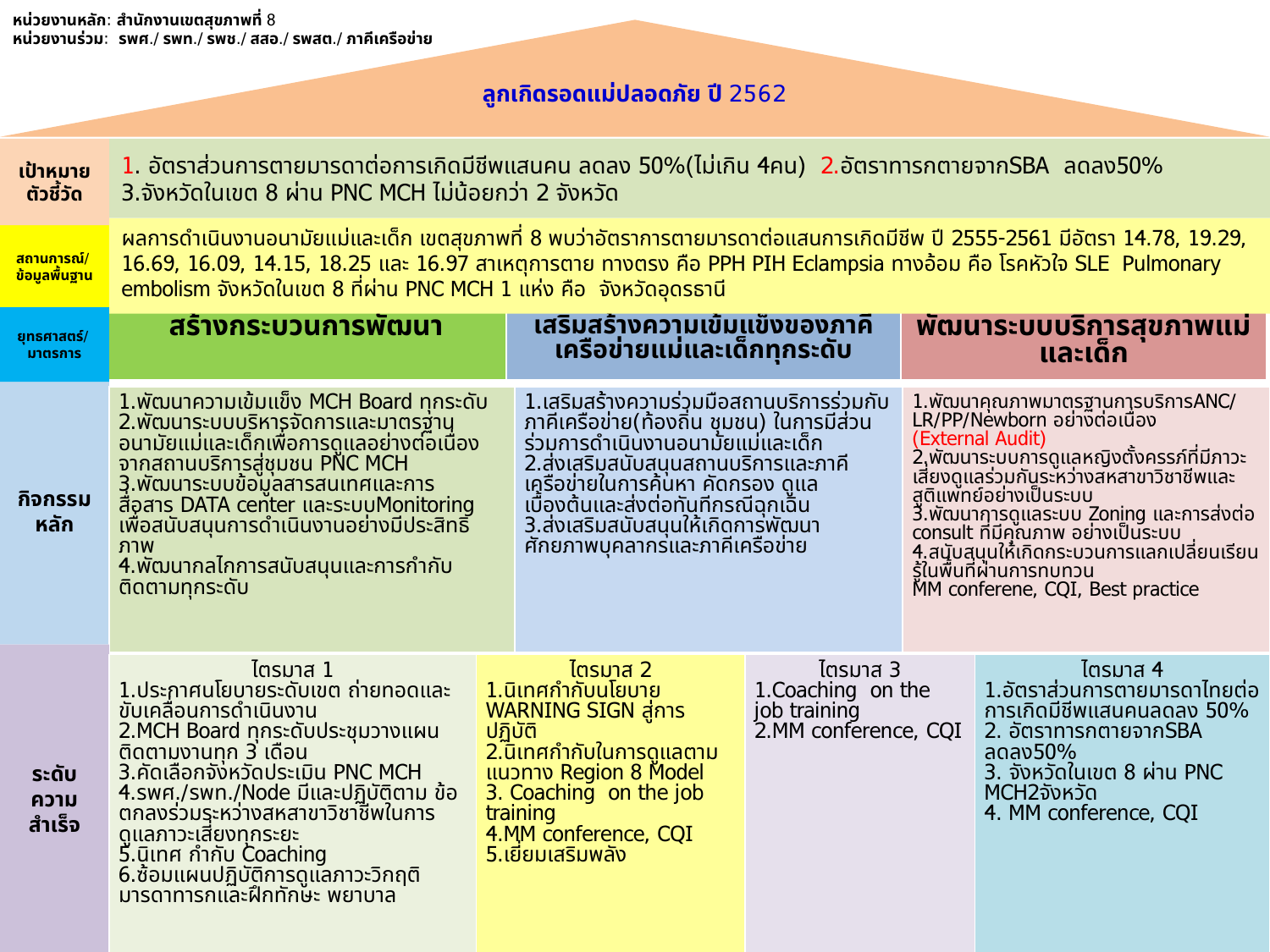

หน่วยงานหลัก: สำนักงานเขตสุขภาพที่ 8
หน่วยงานร่วม:  รพศ./รพท./รพช./สสอ./รพสต./ภาคีเครือข่าย

ลูกเกิดรอดแม่ปลอดภัย ปี 2562

เป้าหมายตัวชี้วัด
1. อัตราส่วนการตายมารดาต่อการเกิดมีชีพแสนคน ลดลง 50%(ไม่เกิน 4คน)  2.อัตราทารกตายจากSBA  ลดลง50%
3.จังหวัดในเขต 8 ผ่าน PNC MCH ไม่น้อยกว่า 2 จังหวัด
สถานการณ์/ข้อมูลพื้นฐาน
ผลการดำเนินงานอนามัยแม่และเด็ก เขตสุขภาพที่ 8 พบว่าอัตราการตายมารดาต่อแสนการเกิดมีชีพ ปี 2555-2561 มีอัตรา 14.78, 19.29, 16.69, 16.09, 14.15, 18.25 และ 16.97 สาเหตุการตาย ทางตรง คือ PPH PIH Eclampsia ทางอ้อม คือ โรคหัวใจ SLE  Pulmonary embolism จังหวัดในเขต 8 ที่ผ่าน PNC MCH 1 แห่ง คือ  จังหวัดอุดรธานี

ยุทธศาสตร์/
มาตรการ
| สร้างกระบวนการพัฒนา | เสริมสร้างความเข้มแข็งของภาคีเครือข่ายแม่และเด็กทุกระดับ | พัฒนาระบบบริการสุขภาพแม่และเด็ก |
| --- | --- | --- |
กิจกรรมหลัก
| 1.พัฒนาความเข้มแข็ง MCH Board ทุกระดับ 2.พัฒนาระบบบริหารจัดการและมาตรฐาน อนามัยแม่และเด็กเพื่อการดูแลอย่างต่อเนื่อง จากสถานบริการสู่ชุมชน PNC MCH 3.พัฒนาระบบข้อมูลสารสนเทศและการ สื่อสาร DATA center และระบบMonitoring เพื่อสนับสนุนการดำเนินงานอย่างมีประสิทธิ ภาพ 4.พัฒนากลไกการสนับสนุนและการกำกับติดตามทุกระดับ | 1.เสริมสร้างความร่วมมือสถานบริการร่วมกับ ภาคีเครือข่าย(ท้องถิ่น ชุมชน) ในการมีส่วน ร่วมการดำเนินงานอนามัยแม่และเด็ก 2.ส่งเสริมสนับสนุนสถานบริการและภาคี เครือข่ายในการค้นหา คัดกรอง ดูแล เบื้องต้นและส่งต่อทันทีกรณีฉุกเฉิน 3.ส่งเสริมสนับสนุนให้เกิดการพัฒนา ศักยภาพบุคลากรและภาคีเครือข่าย | 1.พัฒนาคุณภาพมาตรฐานการบริการANC/ LR/PP/Newborn อย่างต่อเนื่อง (External Audit) 2.พัฒนาระบบการดูแลหญิงตั้งครรภ์ที่มีภาวะเสี่ยงดูแลร่วมกันระหว่างสหสาขาวิชาชีพและสูติแพทย์อย่างเป็นระบบ 3.พัฒนาการดูแลระบบ Zoning และการส่งต่อ consult ที่มีคุณภาพ อย่างเป็นระบบ 4.สนับสนุนให้เกิดกระบวนการแลกเปลี่ยนเรียนรู้ในพื้นที่ผ่านการทบทวน MM conferene, CQI, Best practice |
| --- | --- | --- |
ระดับความ
สำเร็จ
| ไตรมาส 1 1.ประกาศนโยบายระดับเขต ถ่ายทอดและขับเคลื่อนการดำเนินงาน 2.MCH Board ทุกระดับประชุมวางแผน ติดตามงานทุก 3 เดือน 3.คัดเลือกจังหวัดประเมิน PNC MCH 4.รพศ./รพท./Node มีและปฏิบัติตาม ข้อตกลงร่วมระหว่างสหสาขาวิชาชีพในการดูแลภาวะเสี่ยงทุกระยะ 5.นิเทศ กำกับ Coaching 6.ซ้อมแผนปฏิบัติการดูแลภาวะวิกฤติมารดาทารกและฝึกทักษะ พยาบาล | ไตรมาส 2 1.นิเทศกำกับนโยบาย WARNING SIGN สู่การปฏิบัติ 2.นิเทศกำกับในการดูแลตามแนวทาง Region 8 Model 3. Coaching on the job training 4.MM conference, CQI 5.เยี่ยมเสริมพลัง | ไตรมาส 3 1.Coaching on the job training 2.MM conference, CQI | ไตรมาส 4 1.อัตราส่วนการตายมารดาไทยต่อการเกิดมีชีพแสนคนลดลง 50% 2. อัตราทารกตายจากSBA ลดลง50% 3. จังหวัดในเขต 8 ผ่าน PNC MCH2จังหวัด 4. MM conference, CQI |
| --- | --- | --- | --- |